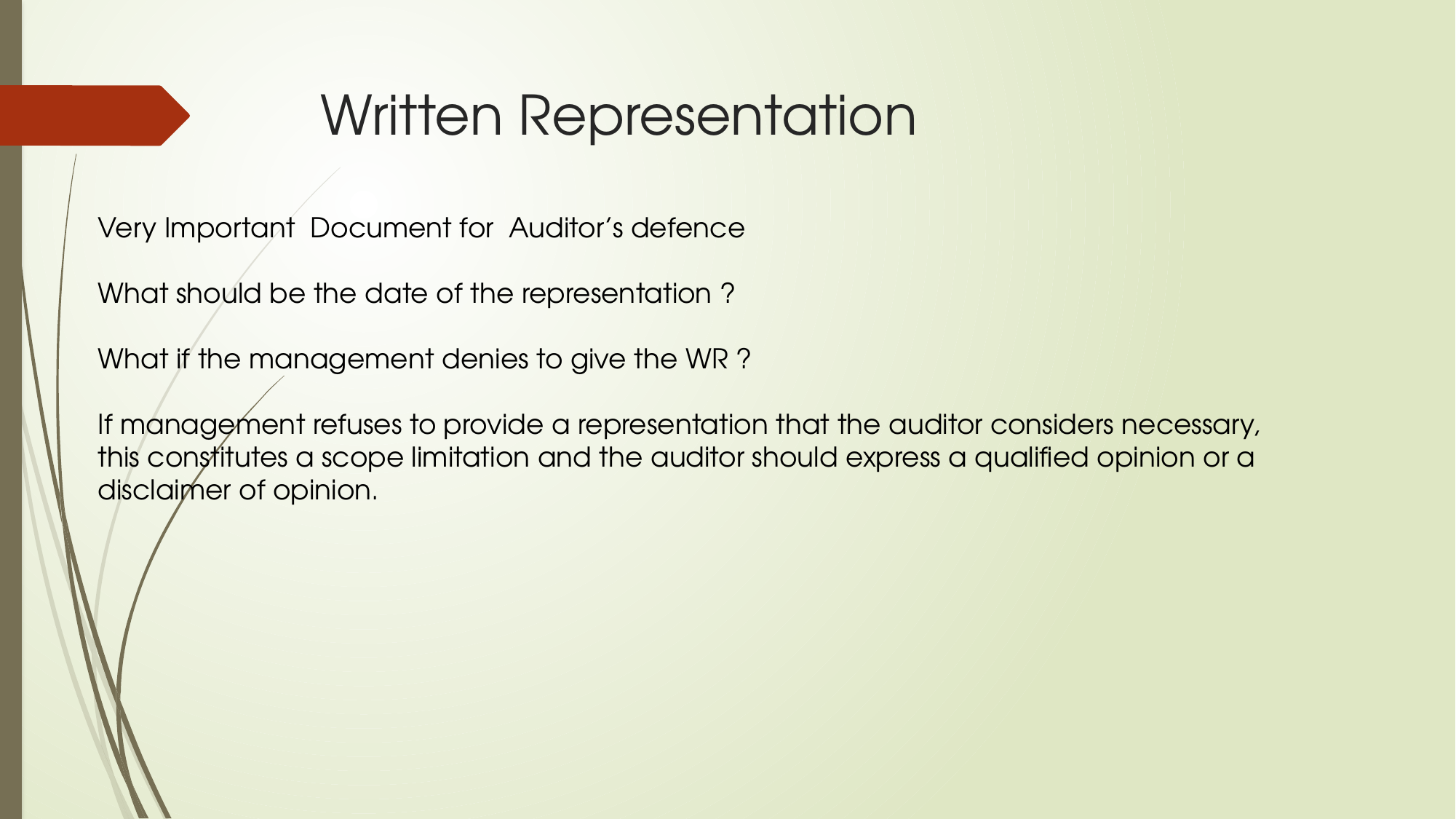

# Written Representation
Very Important  Document for  Auditor’s defence

What should be the date of the representation ?

What if the management denies to give the WR ?

If management refuses to provide a representation that the auditor considers necessary,
this constitutes a scope limitation and the auditor should express a qualified opinion or a disclaimer of opinion.